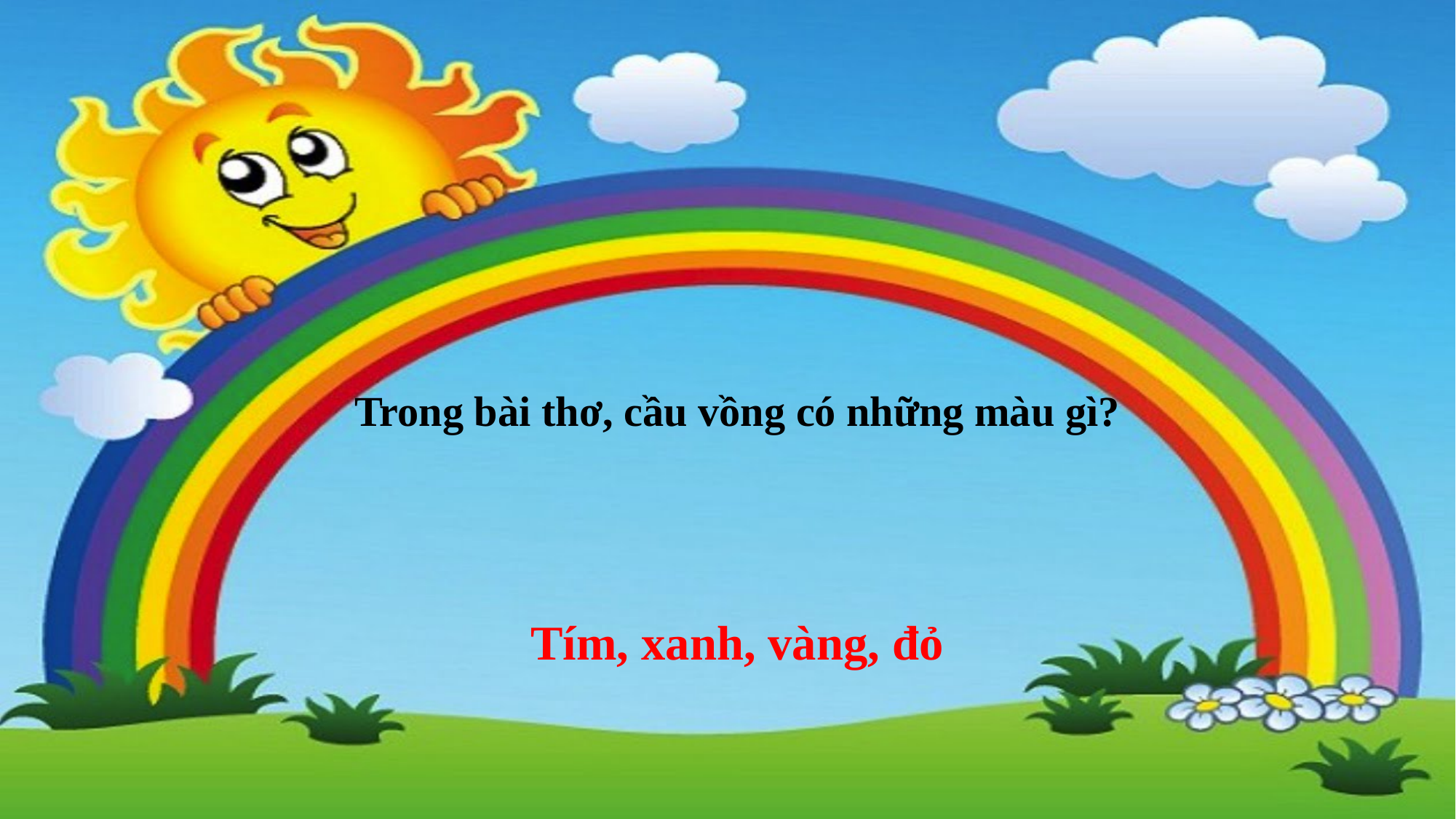

Trong bài thơ, cầu vồng có những màu gì?
Tím, xanh, vàng, đỏ